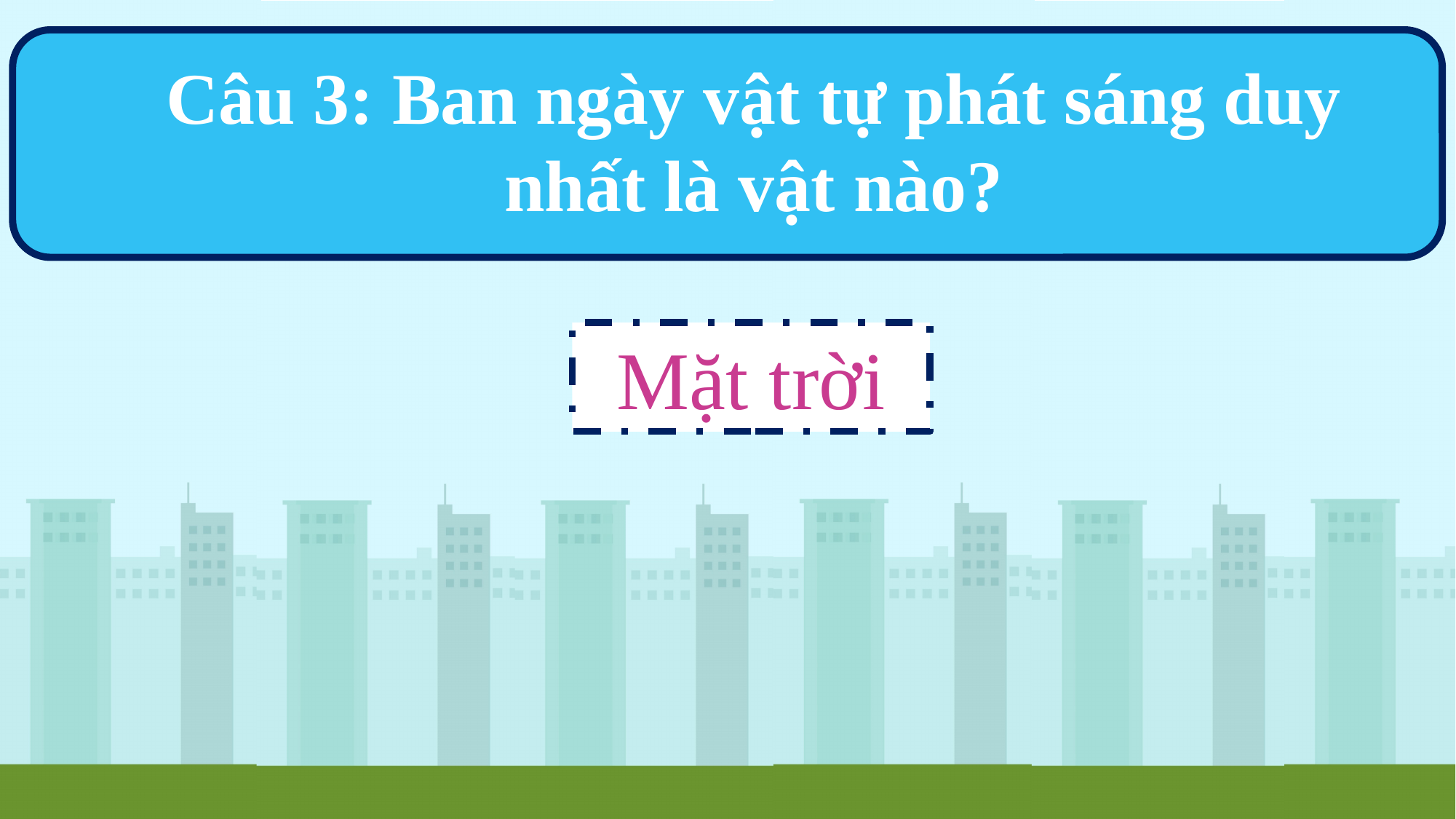

Câu 3: Ban ngày vật tự phát sáng duy nhất là vật nào?
Mặt trời